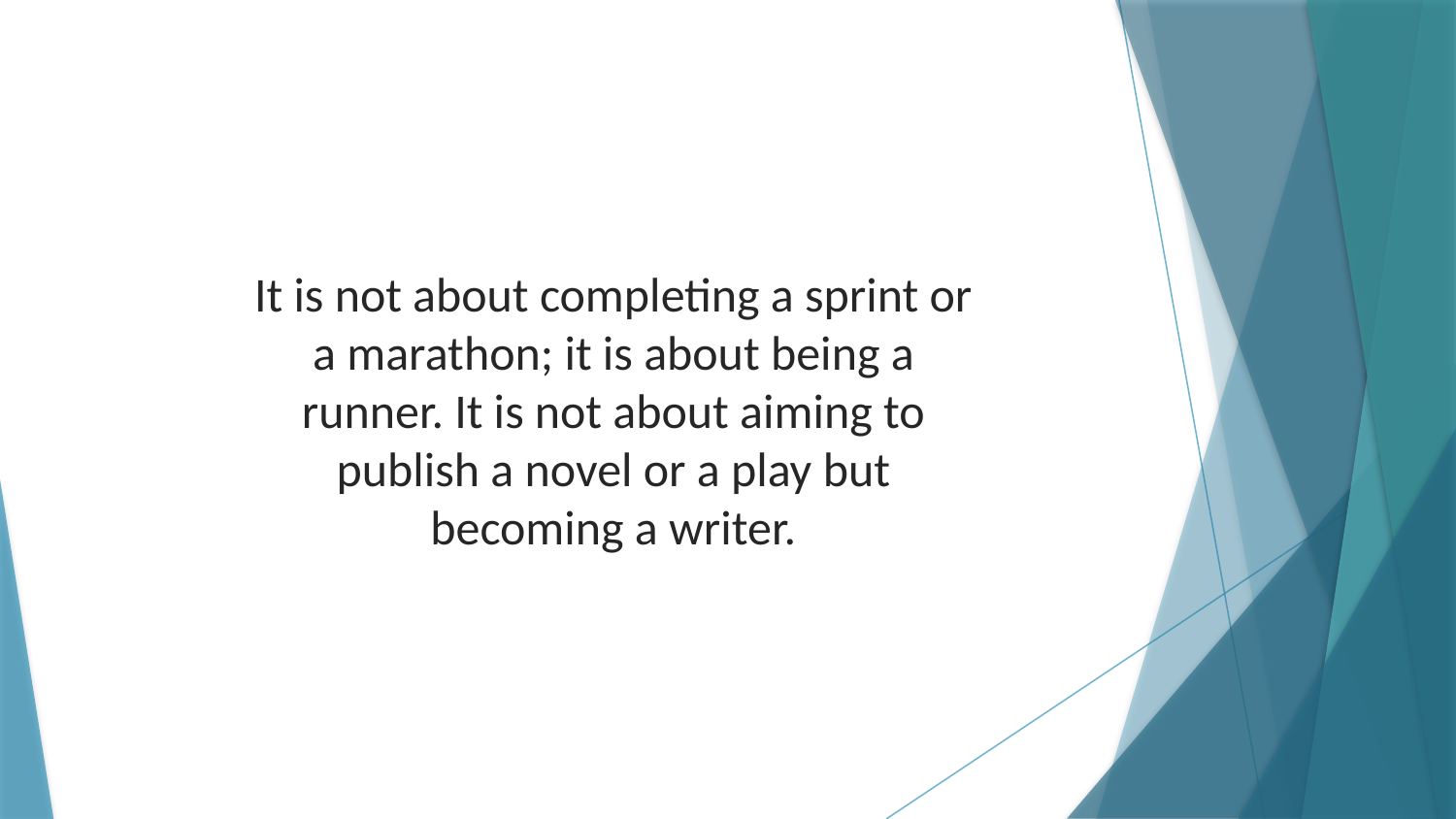

It is not about completing a sprint or a marathon; it is about being a runner. It is not about aiming to publish a novel or a play but becoming a writer.